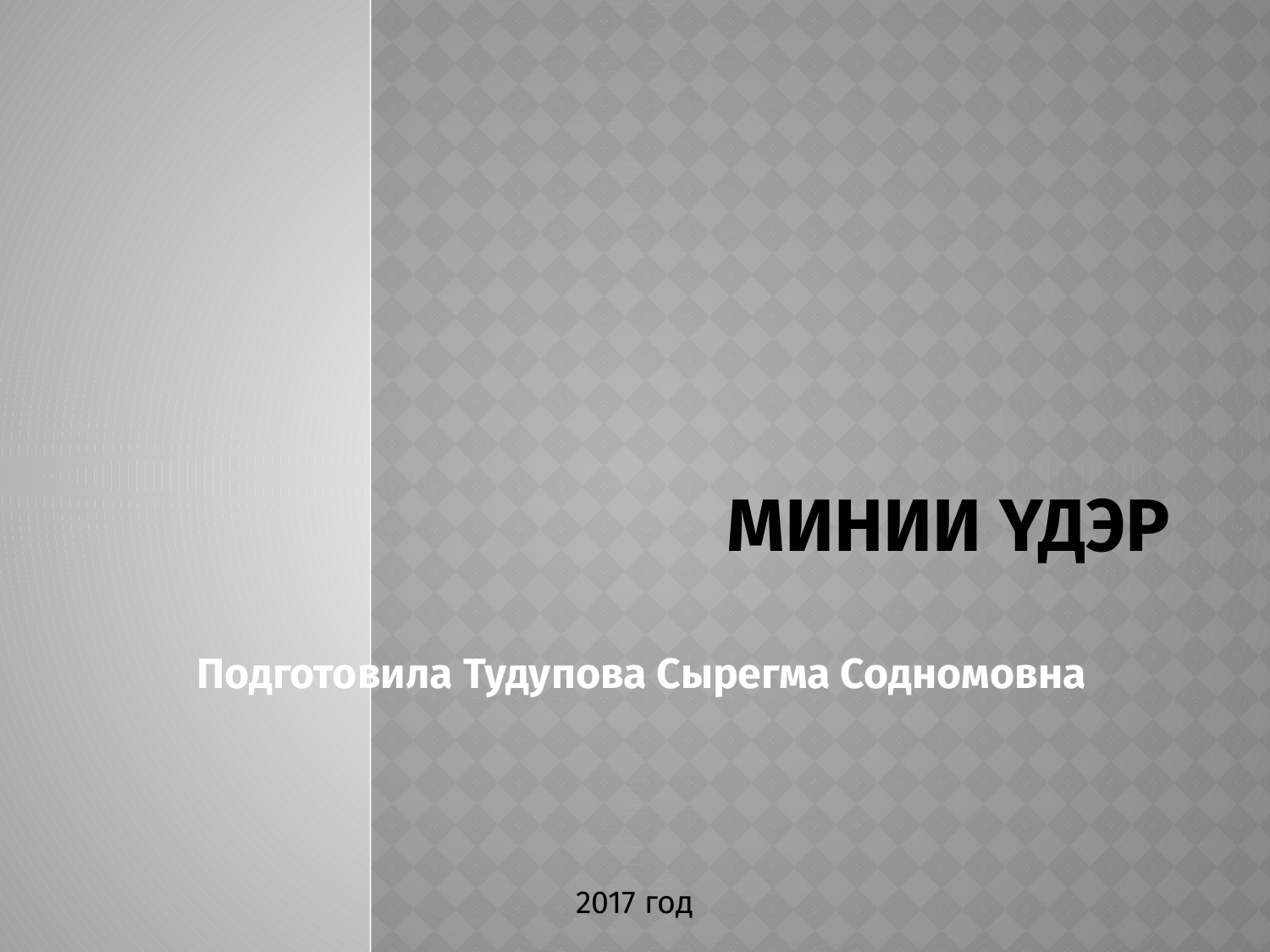

# Минии үдэр
Подготовила Тудупова Сырегма Содномовна
 2017 год